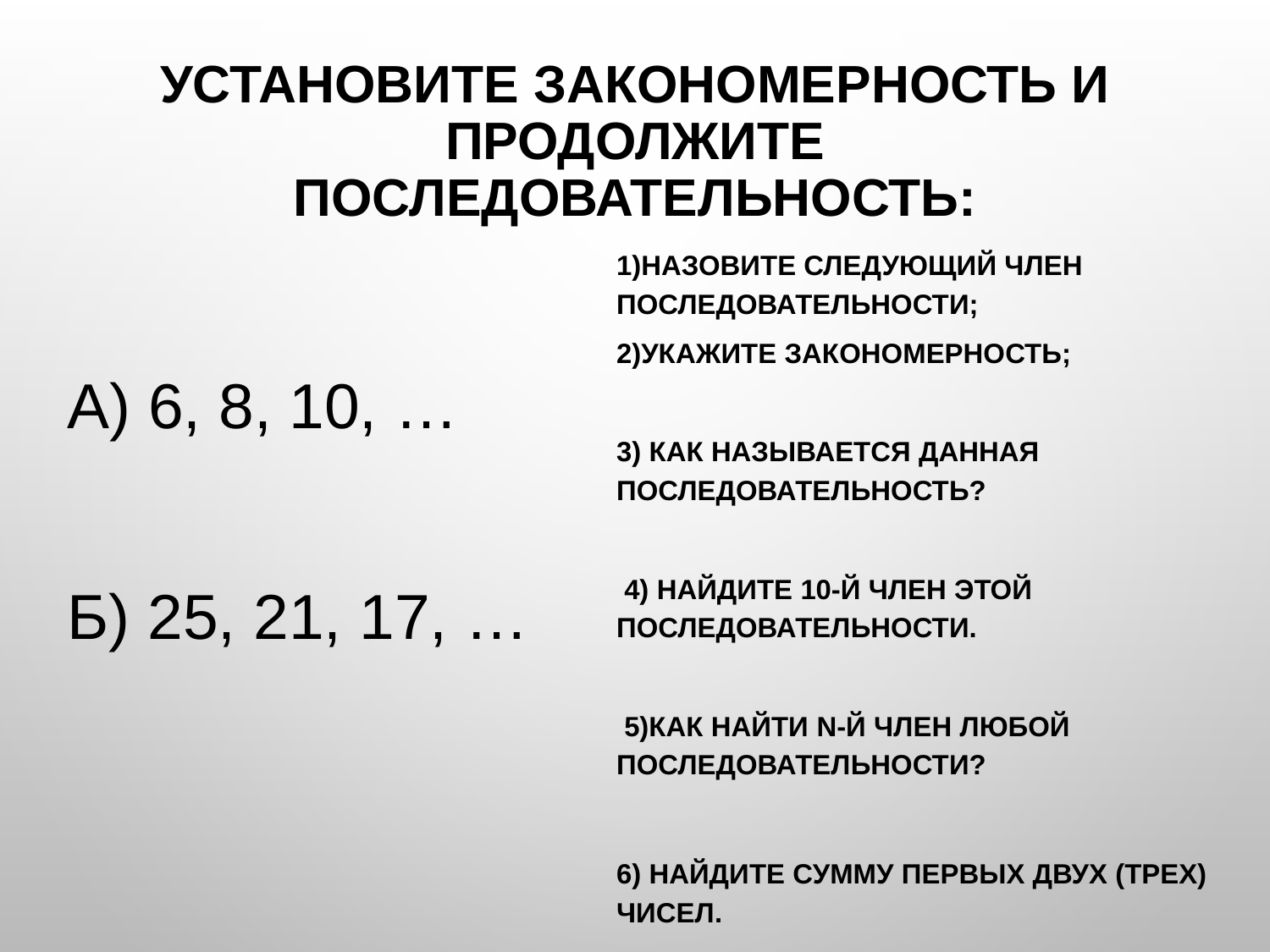

# Установите закономерность и продолжите последовательность:

1)Назовите следующий член   последовательности;
2)Укажите закономерность;

3) Как называется данная последовательность?

 4) Найдите 10-й член этой последовательности.

 5)Как найти n-й член любой последовательности?

6) Найдите сумму первых двух (трех) чисел.

а) 6, 8, 10, …

б) 25, 21, 17, …